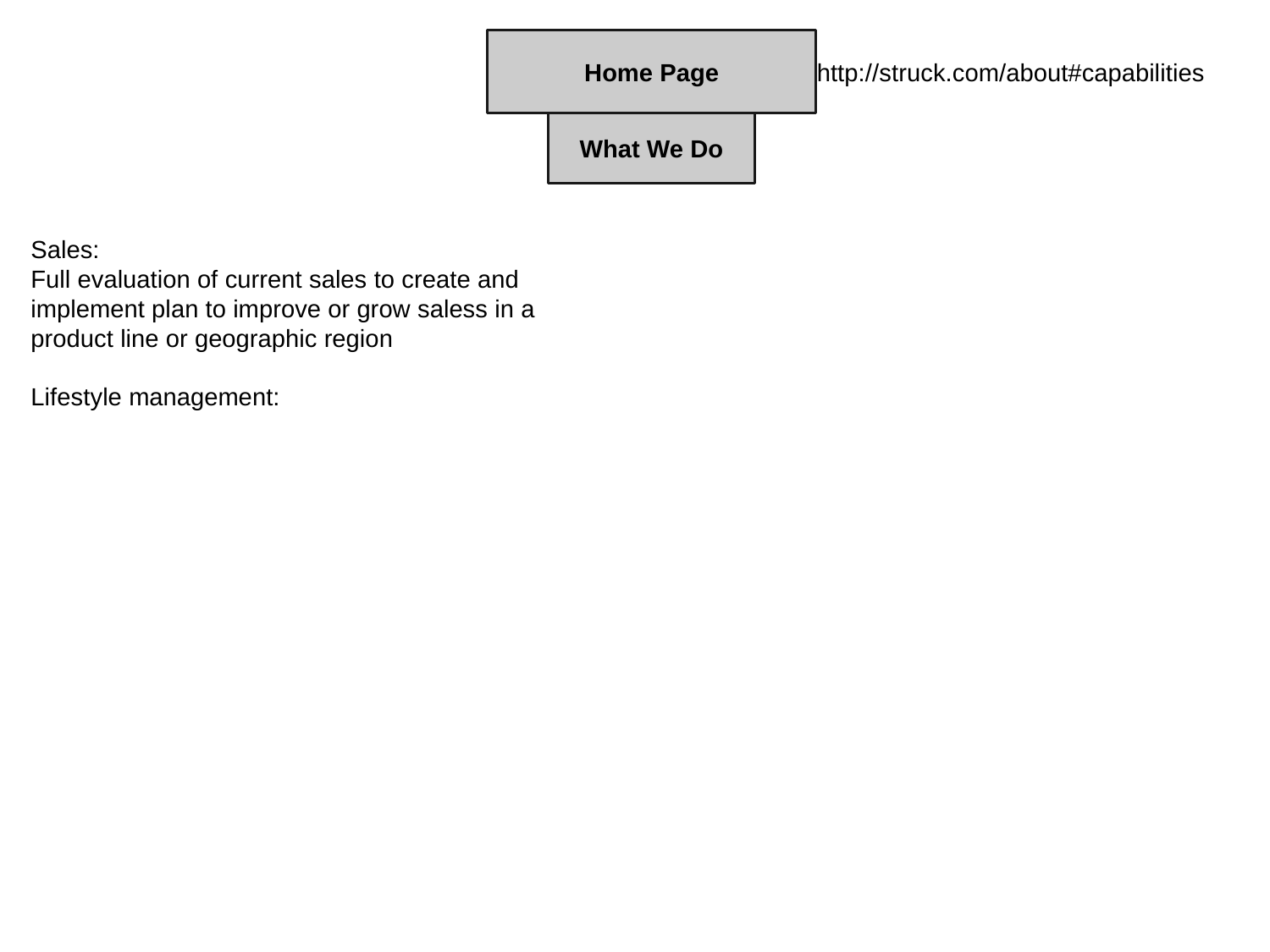

http://struck.com/about#capabilities
Home Page
What We Do
Sales:
Full evaluation of current sales to create and implement plan to improve or grow saless in a product line or geographic region

Lifestyle management: